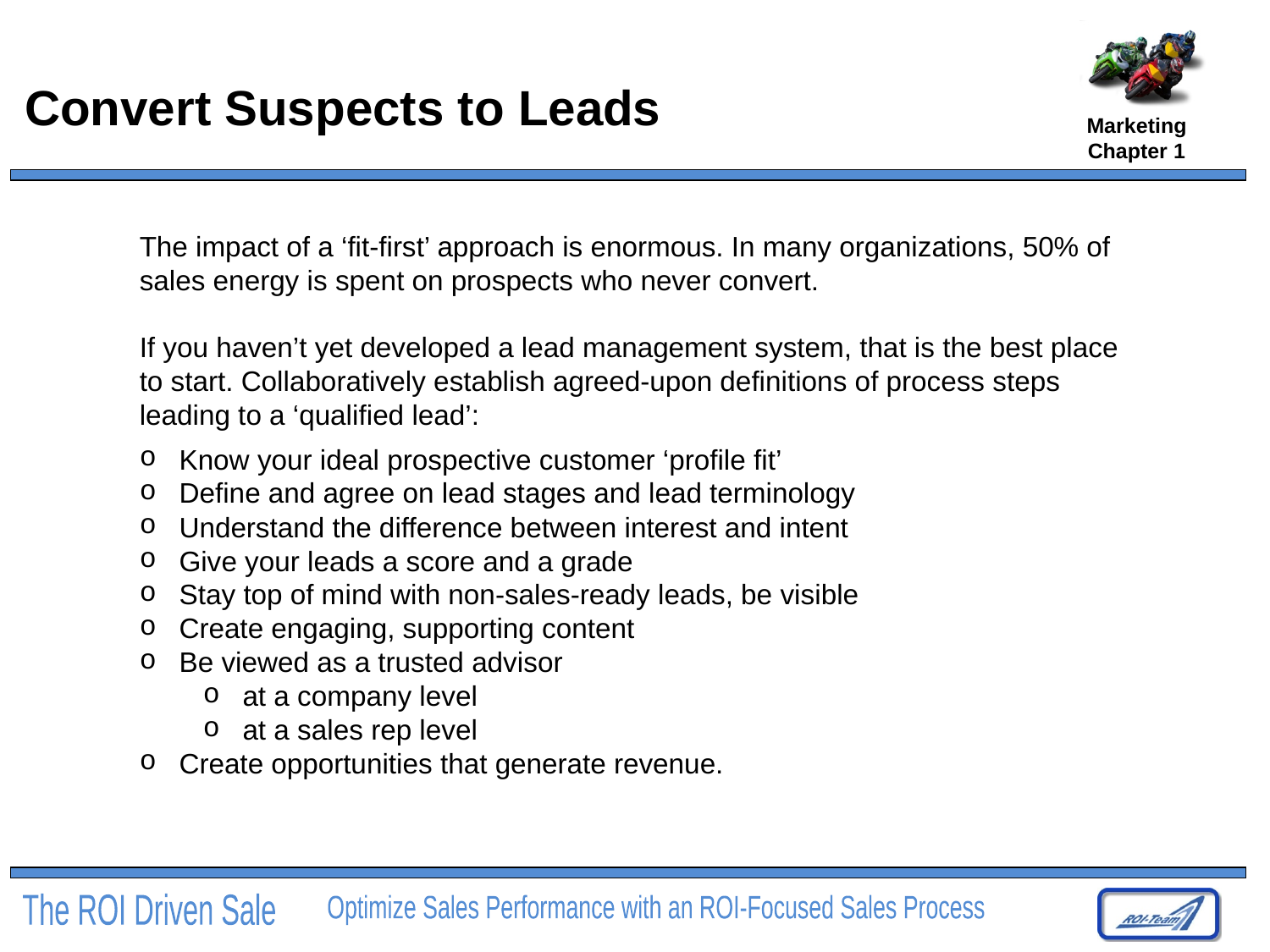

# Convert Suspects to Leads

Marketing
Chapter 1
The impact of a ‘fit-first’ approach is enormous. In many organizations, 50% of sales energy is spent on prospects who never convert.

If you haven’t yet developed a lead management system, that is the best place to start. Collaboratively establish agreed-upon definitions of process steps leading to a ‘qualified lead’:
Know your ideal prospective customer ‘profile fit’
Define and agree on lead stages and lead terminology
Understand the difference between interest and intent
Give your leads a score and a grade
Stay top of mind with non-sales-ready leads, be visible
Create engaging, supporting content
Be viewed as a trusted advisor
at a company level
at a sales rep level
Create opportunities that generate revenue.